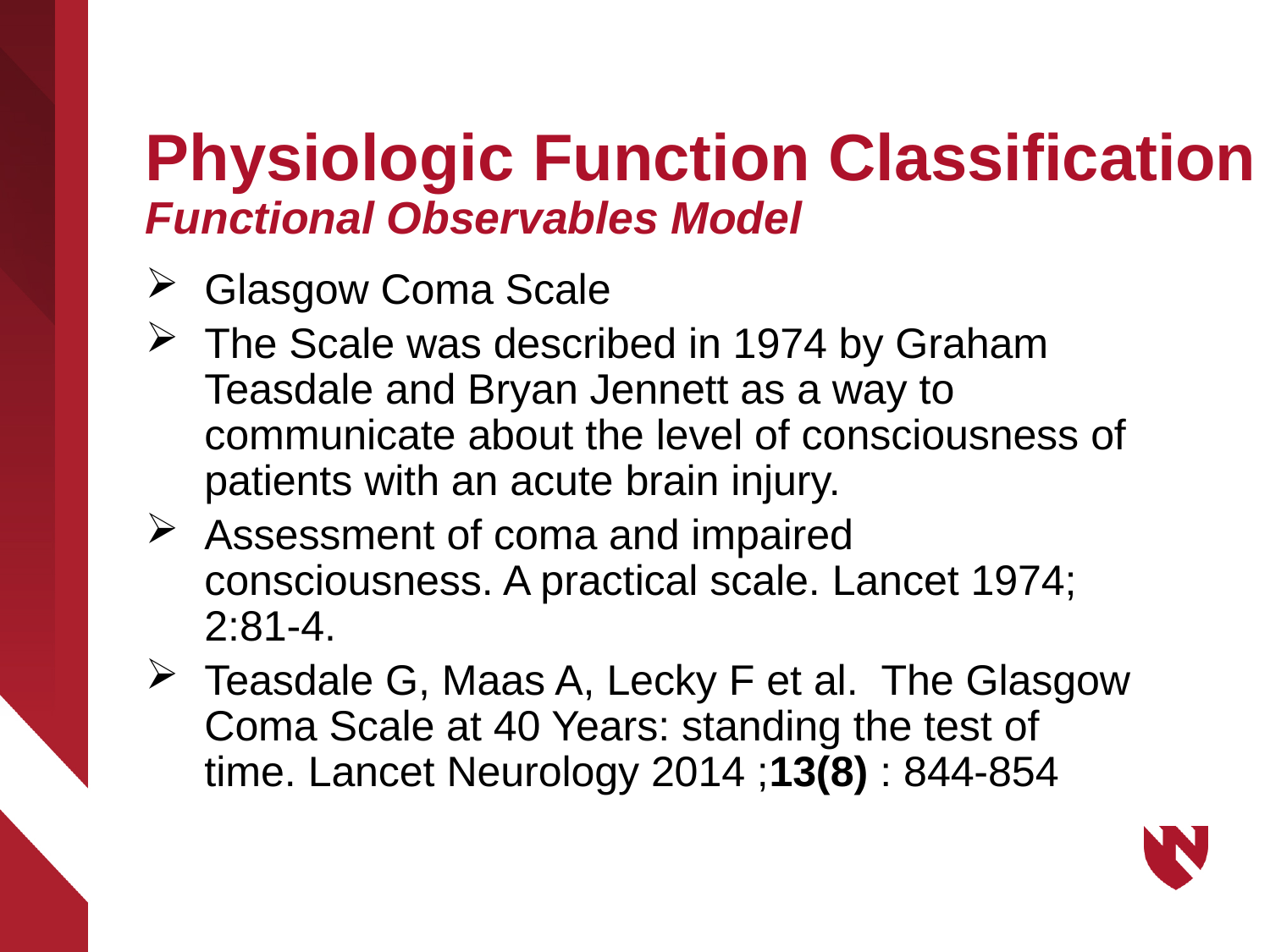

# Physiologic Function Classification Functional Observables Model
Glasgow Coma Scale
The Scale was described in 1974 by Graham Teasdale and Bryan Jennett as a way to communicate about the level of consciousness of patients with an acute brain injury.
Assessment of coma and impaired consciousness. A practical scale. Lancet 1974; 2:81-4.
Teasdale G, Maas A, Lecky F et al.  The Glasgow Coma Scale at 40 Years: standing the test of time. Lancet Neurology 2014 ;13(8) : 844-854